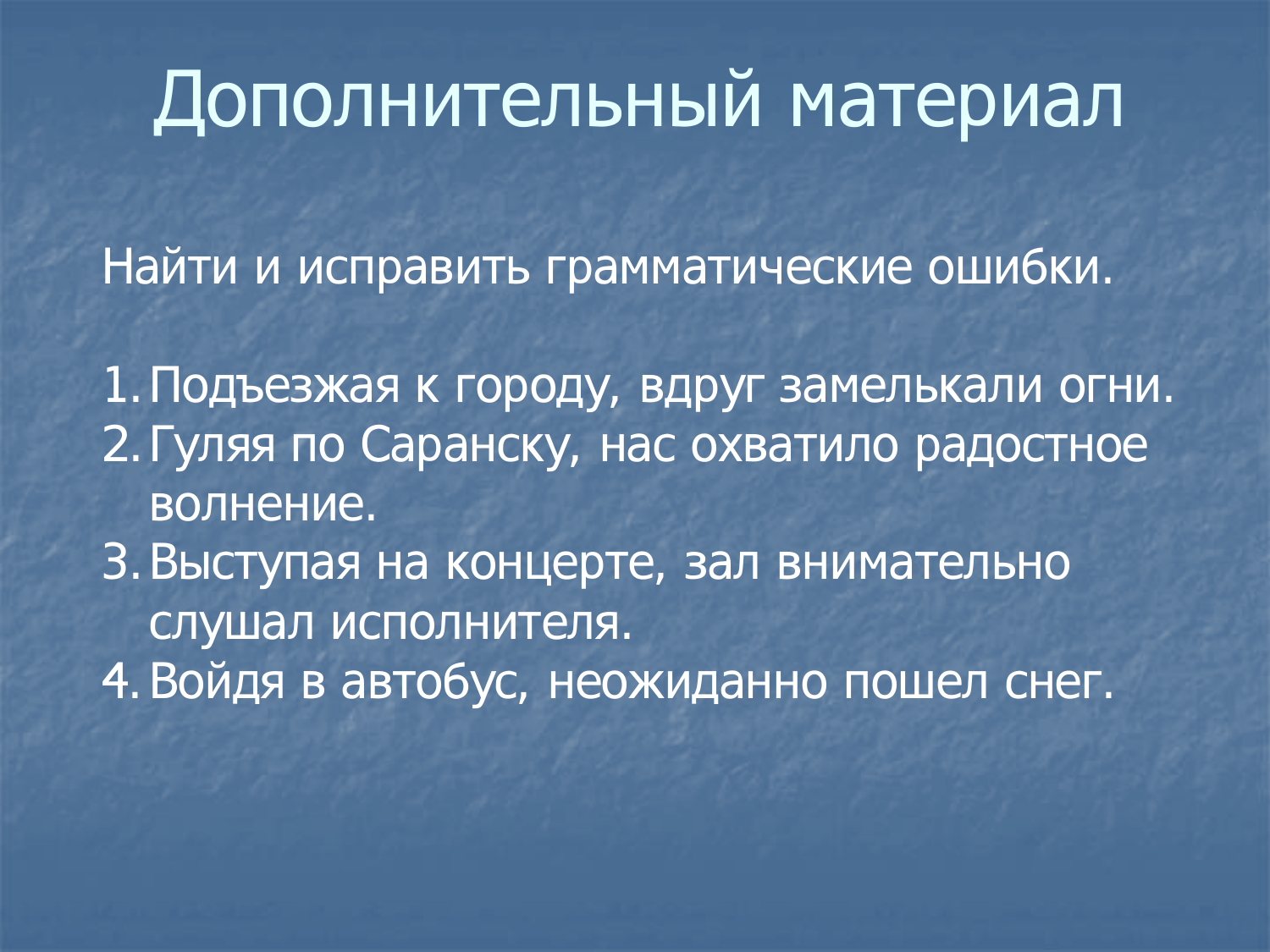

# Дополнительный материал
Найти и исправить грамматические ошибки.

Подъезжая к городу, вдруг замелькали огни.
Гуляя по Саранску, нас охватило радостное волнение.
Выступая на концерте, зал внимательно слушал исполнителя.
Войдя в автобус, неожиданно пошел снег.